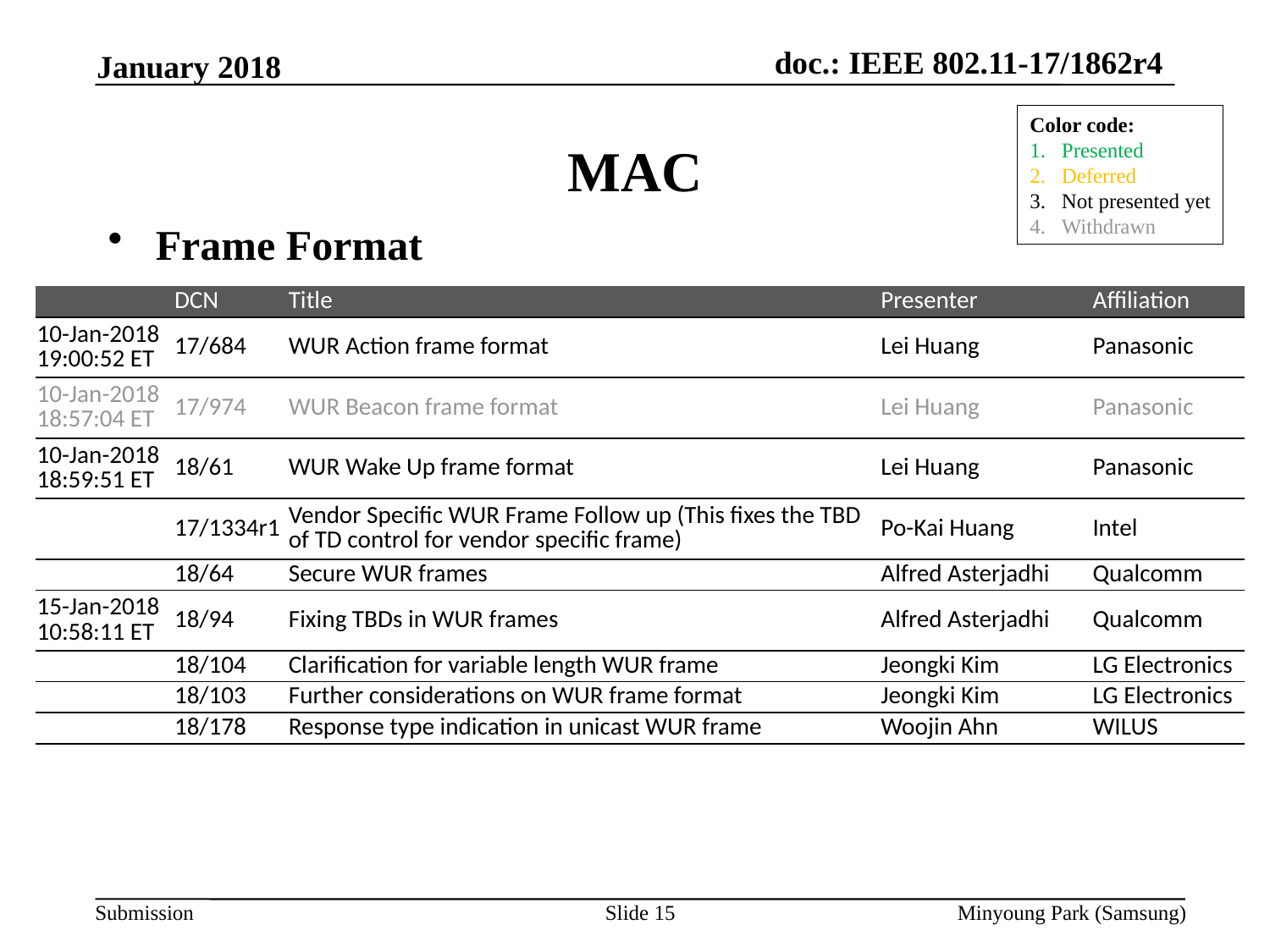

January 2018
# MAC
Color code:
Presented
Deferred
Not presented yet
Withdrawn
Frame Format

|  | DCN | Title | Presenter | Affiliation |
| --- | --- | --- | --- | --- |
| 10-Jan-2018 19:00:52 ET | 17/684 | WUR Action frame format | Lei Huang | Panasonic |
| 10-Jan-2018 18:57:04 ET | 17/974 | WUR Beacon frame format | Lei Huang | Panasonic |
| 10-Jan-2018 18:59:51 ET | 18/61 | WUR Wake Up frame format | Lei Huang | Panasonic |
|  | 17/1334r1 | Vendor Specific WUR Frame Follow up (This fixes the TBD of TD control for vendor specific frame) | Po-Kai Huang | Intel |
|  | 18/64 | Secure WUR frames | Alfred Asterjadhi | Qualcomm |
| 15-Jan-2018 10:58:11 ET | 18/94 | Fixing TBDs in WUR frames | Alfred Asterjadhi | Qualcomm |
|  | 18/104 | Clarification for variable length WUR frame | Jeongki Kim | LG Electronics |
|  | 18/103 | Further considerations on WUR frame format | Jeongki Kim | LG Electronics |
|  | 18/178 | Response type indication in unicast WUR frame | Woojin Ahn | WILUS |
Slide 15
Minyoung Park (Samsung)